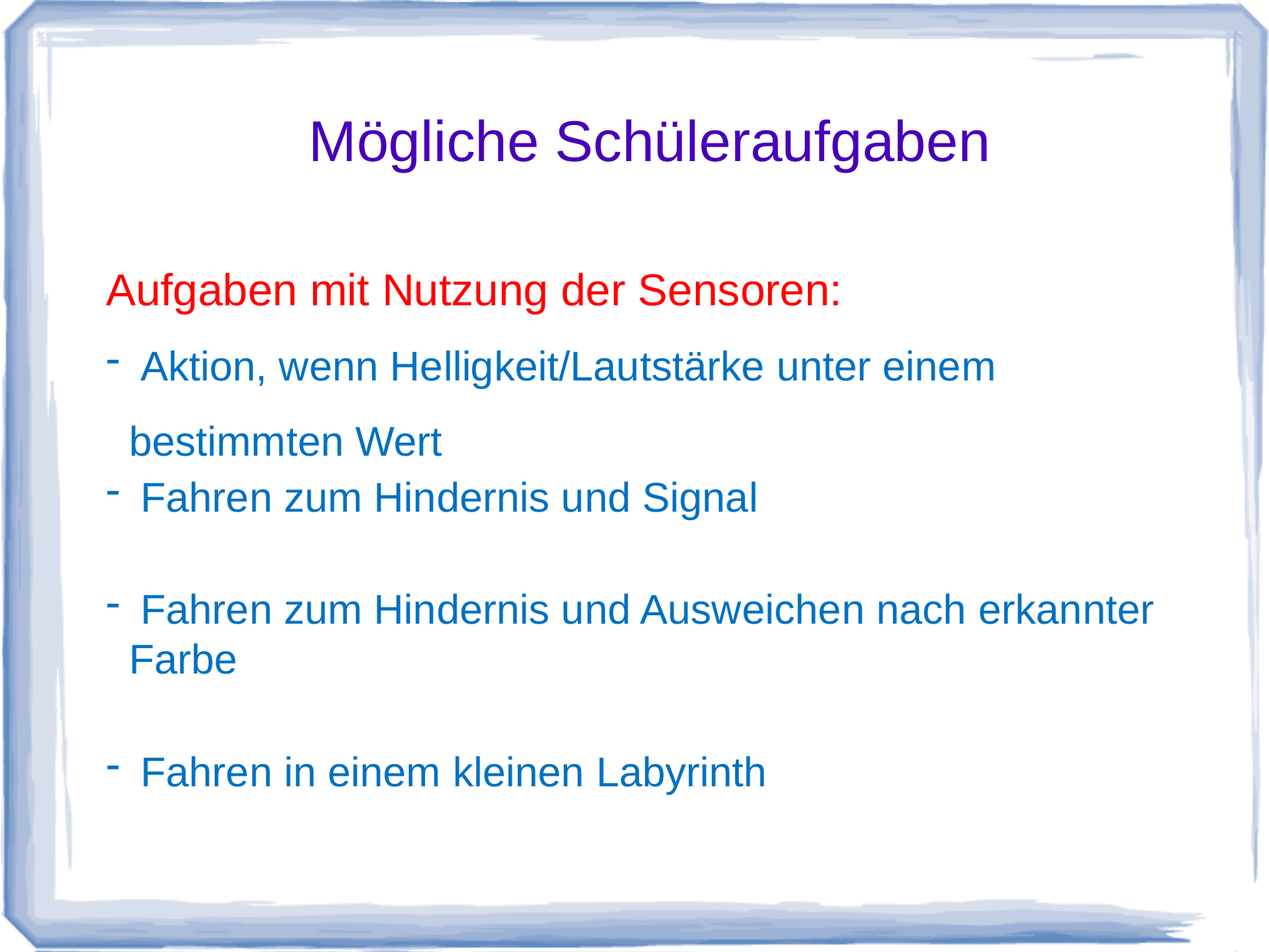

Mögliche Schüleraufgaben

Aufgaben mit Nutzung der Sensoren:
 Aktion, wenn Helligkeit/Lautstärke unter einem bestimmten Wert
 Fahren zum Hindernis und Signal

 Fahren zum Hindernis und Ausweichen nach erkannter Farbe

 Fahren in einem kleinen Labyrinth